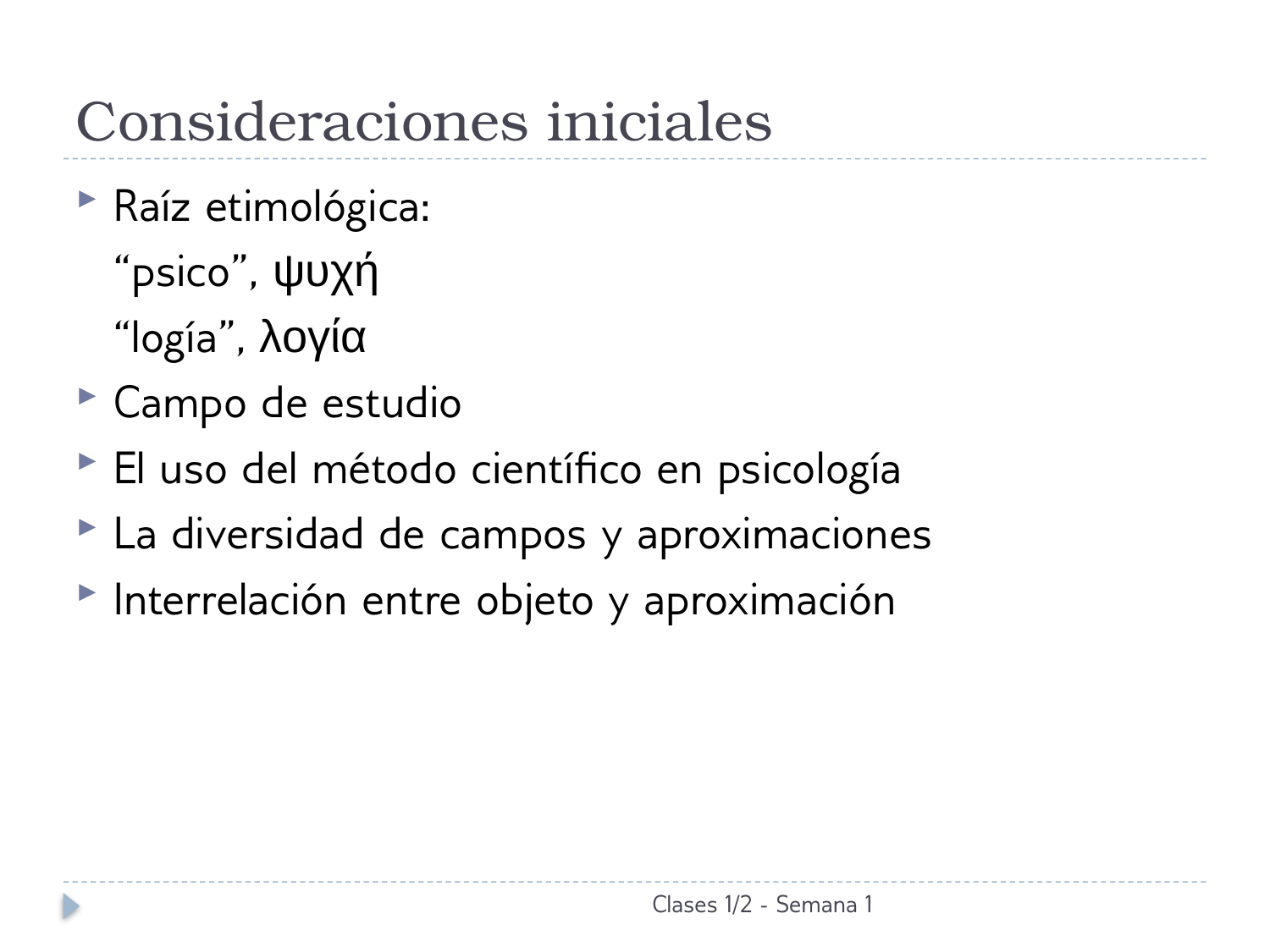

# Consideraciones iniciales
Raíz etimológica:
	“psico”, ψυχή
	“logía”, λογία
Campo de estudio
El uso del método científico en psicología
La diversidad de campos y aproximaciones
Interrelación entre objeto y aproximación

Clases 1/2 - Semana 1